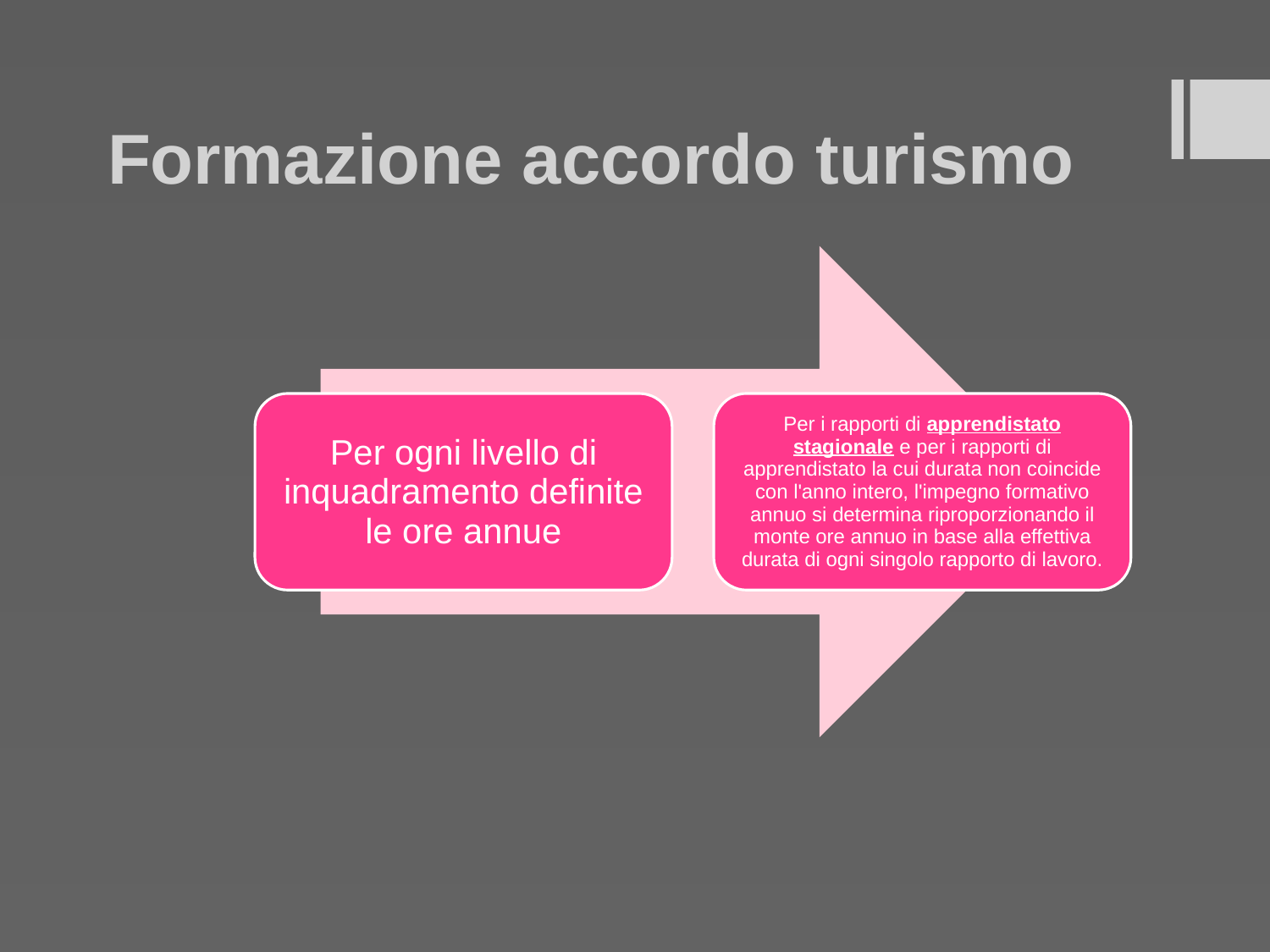

# Formazione accordo turismo
Per ogni livello di inquadramento definite le ore annue
Per i rapporti di apprendistato stagionale e per i rapporti di apprendistato la cui durata non coincide con l'anno intero, l'impegno formativo annuo si determina riproporzionando il monte ore annuo in base alla effettiva durata di ogni singolo rapporto di lavoro.